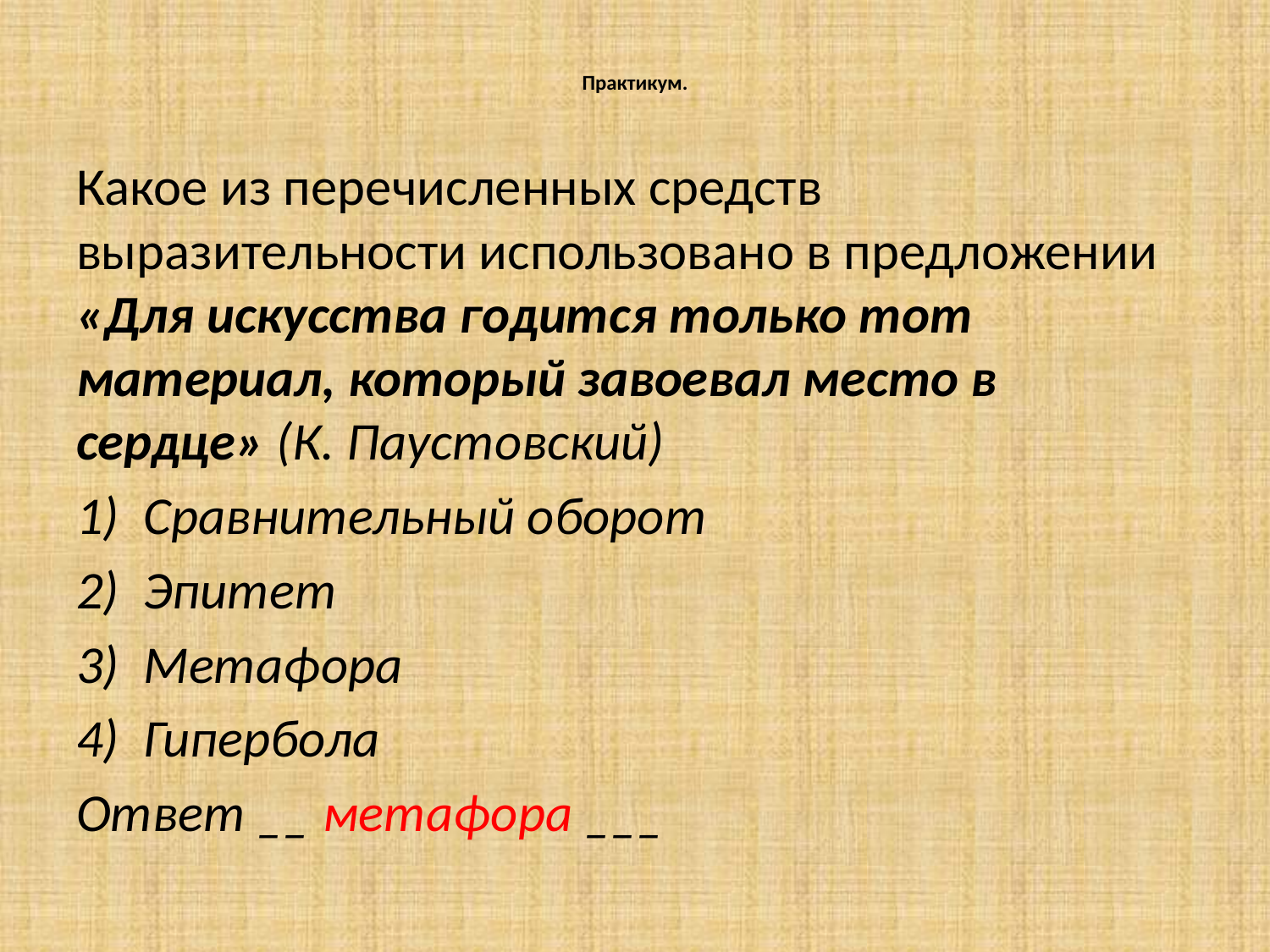

# Практикум.
Какое из перечисленных средств выразительности использовано в предложении «Для искусства годится только тот материал, который завоевал место в сердце» (К. Паустовский)
Сравнительный оборот
Эпитет
Метафора
Гипербола
Ответ __ метафора ___